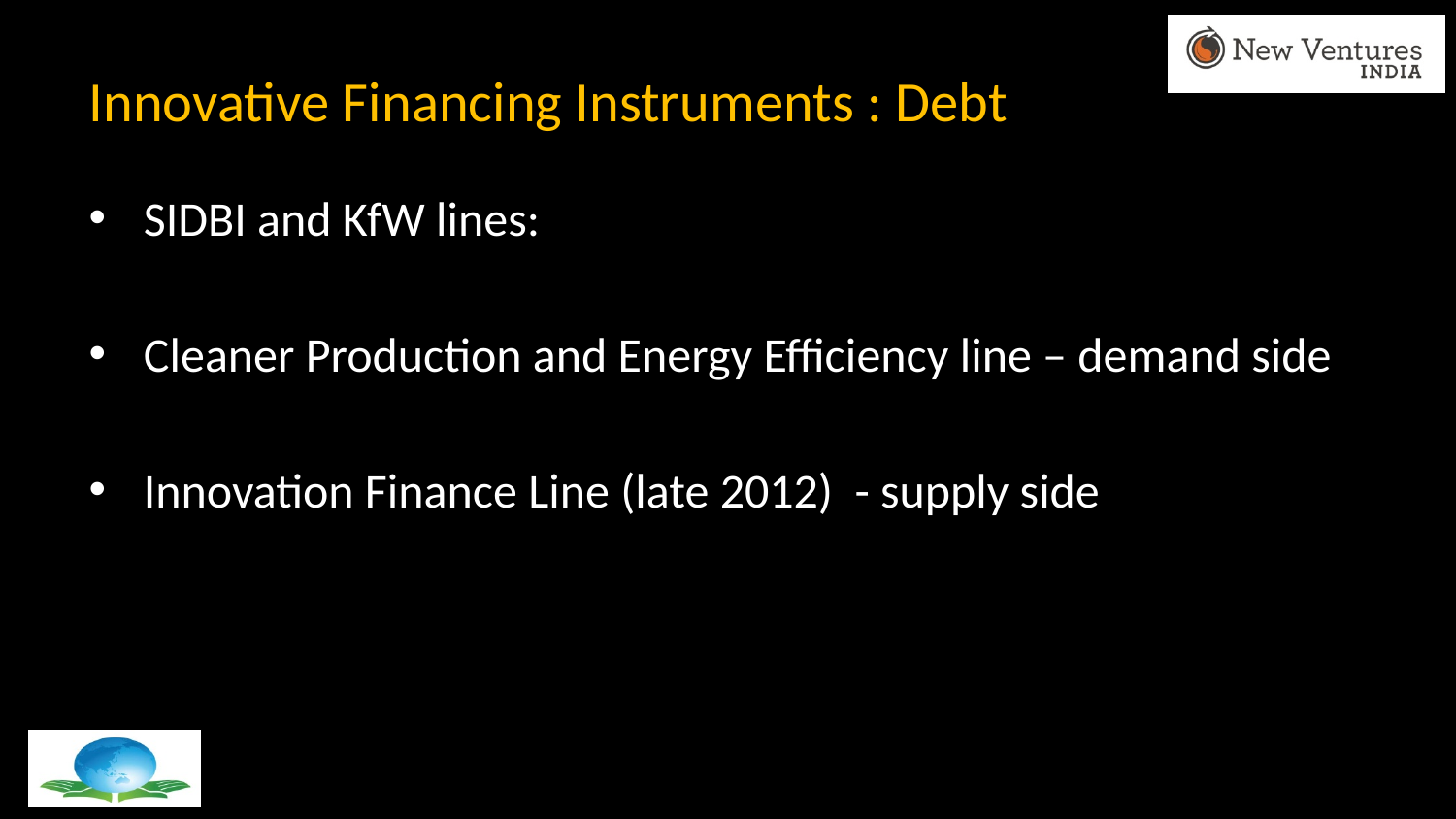

# Innovative Financing Instruments : Debt
SIDBI and KfW lines:

Cleaner Production and Energy Efficiency line – demand side

Innovation Finance Line (late 2012)  - supply side